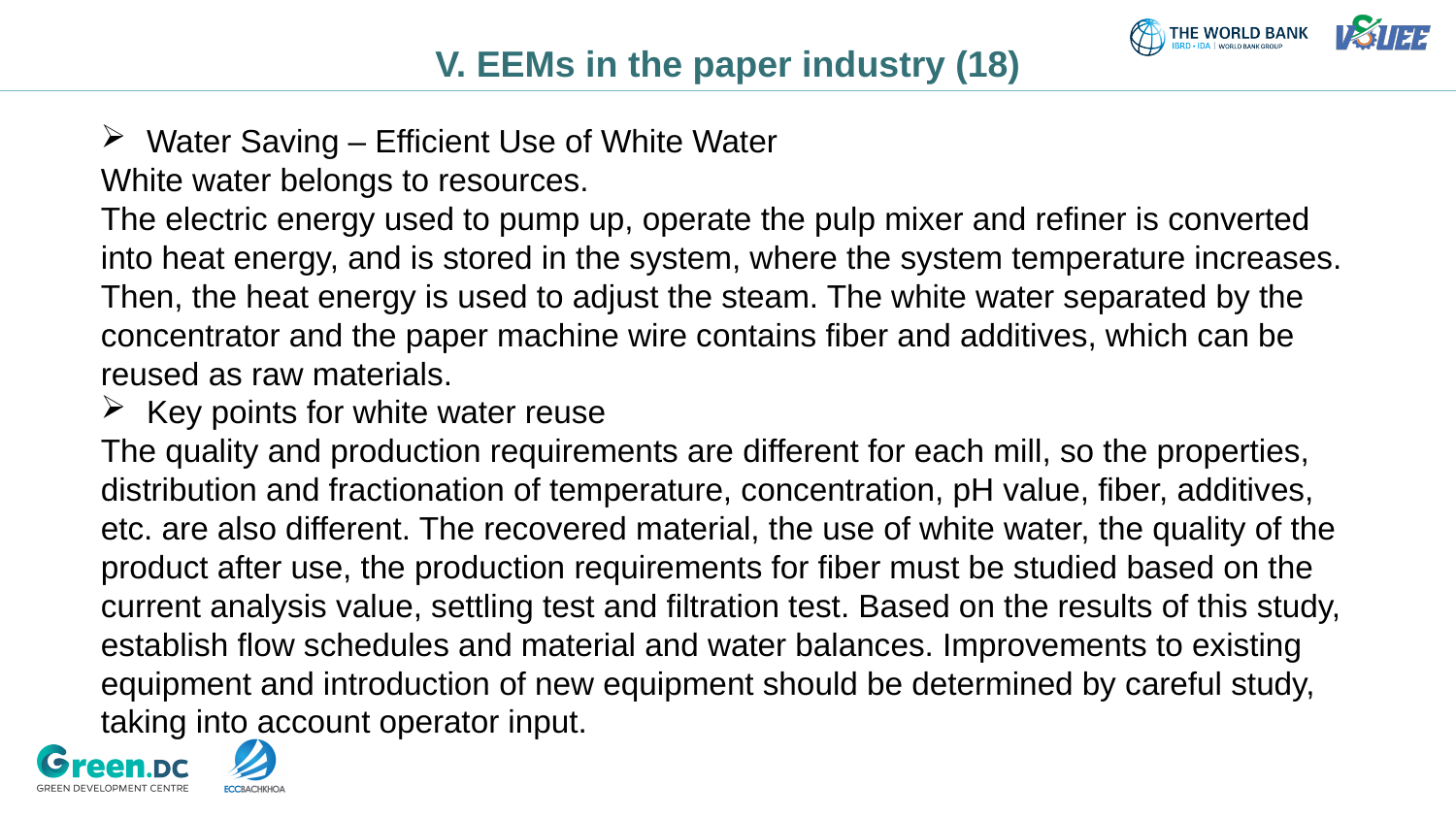

# V. EEMs in the paper industry (18)
Water Saving – Efficient Use of White Water
White water belongs to resources.
The electric energy used to pump up, operate the pulp mixer and refiner is converted into heat energy, and is stored in the system, where the system temperature increases. Then, the heat energy is used to adjust the steam. The white water separated by the concentrator and the paper machine wire contains fiber and additives, which can be reused as raw materials.
Key points for white water reuse
The quality and production requirements are different for each mill, so the properties, distribution and fractionation of temperature, concentration, pH value, fiber, additives, etc. are also different. The recovered material, the use of white water, the quality of the product after use, the production requirements for fiber must be studied based on the current analysis value, settling test and filtration test. Based on the results of this study, establish flow schedules and material and water balances. Improvements to existing equipment and introduction of new equipment should be determined by careful study, taking into account operator input.